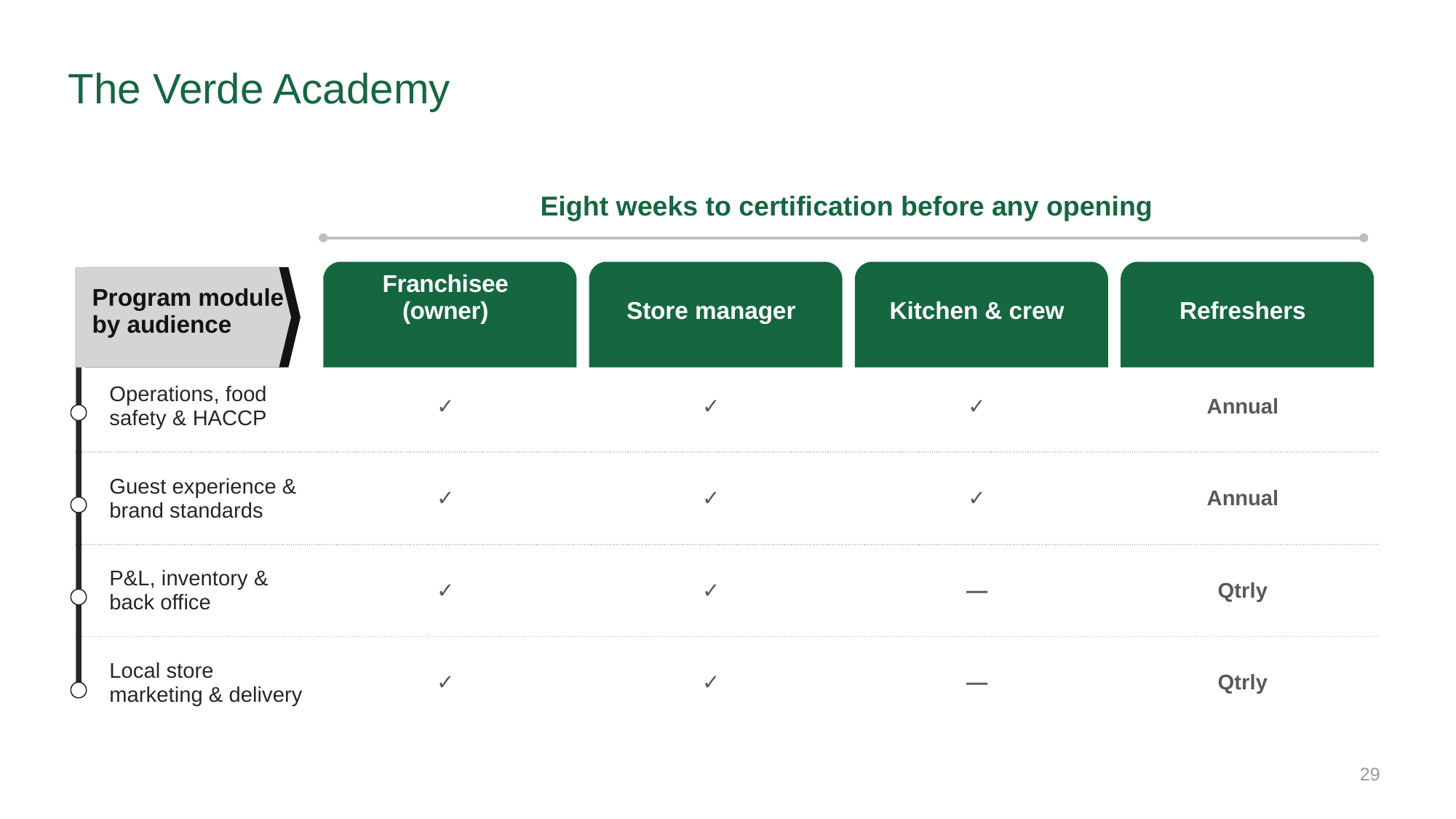

# The Verde Academy
Eight weeks to certification before any opening
| Program module by audience | Franchisee (owner) | Store manager | Kitchen & crew | Refreshers |
| --- | --- | --- | --- | --- |
| Operations, food safety & HACCP | ✓ | ✓ | ✓ | Annual |
| Guest experience & brand standards | ✓ | ✓ | ✓ | Annual |
| P&L, inventory & back office | ✓ | ✓ | — | Qtrly |
| Local store marketing & delivery | ✓ | ✓ | — | Qtrly |

29